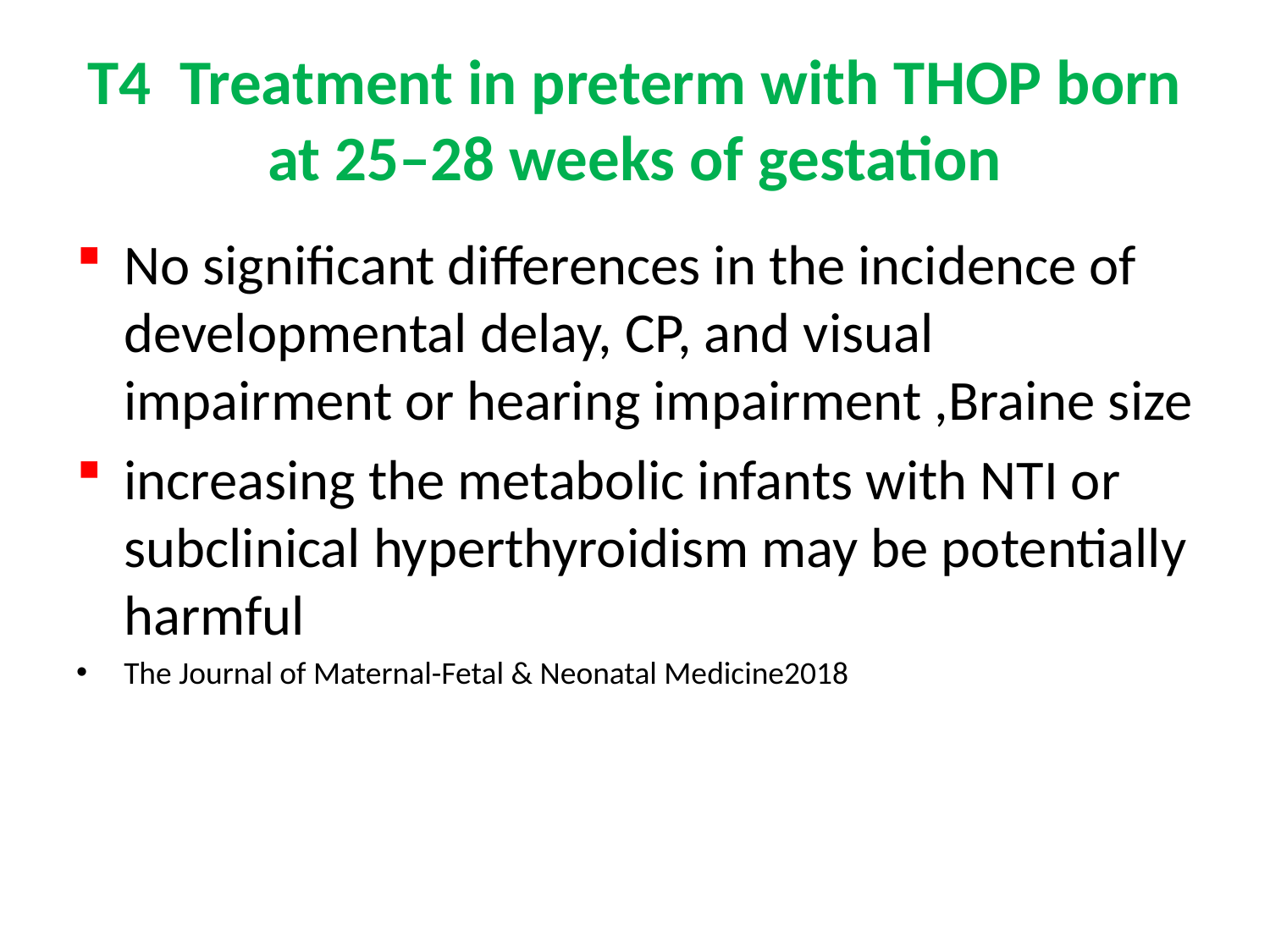

# T4  Treatment in preterm with THOP born at 25–28 weeks of gestation
No significant differences in the incidence of developmental delay, CP, and visual impairment or hearing impairment ,Braine size
increasing the metabolic infants with NTI or subclinical hyperthyroidism may be potentially harmful
The Journal of Maternal-Fetal & Neonatal Medicine2018